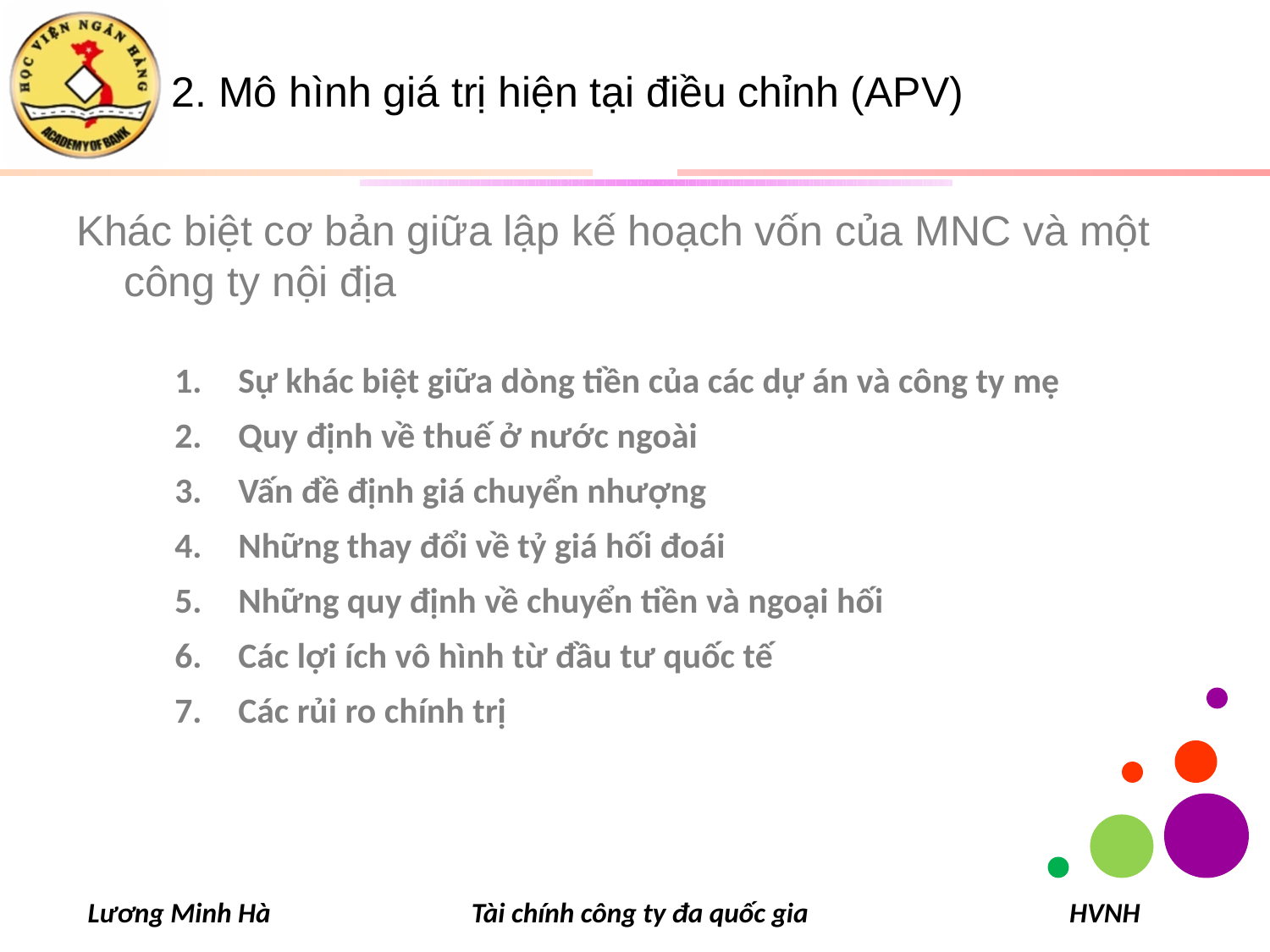

# 2. Mô hình giá trị hiện tại điều chỉnh (APV)
Khác biệt cơ bản giữa lập kế hoạch vốn của MNC và một công ty nội địa
Sự khác biệt giữa dòng tiền của các dự án và công ty mẹ
Quy định về thuế ở nước ngoài
Vấn đề định giá chuyển nhượng
Những thay đổi về tỷ giá hối đoái
Những quy định về chuyển tiền và ngoại hối
Các lợi ích vô hình từ đầu tư quốc tế
Các rủi ro chính trị